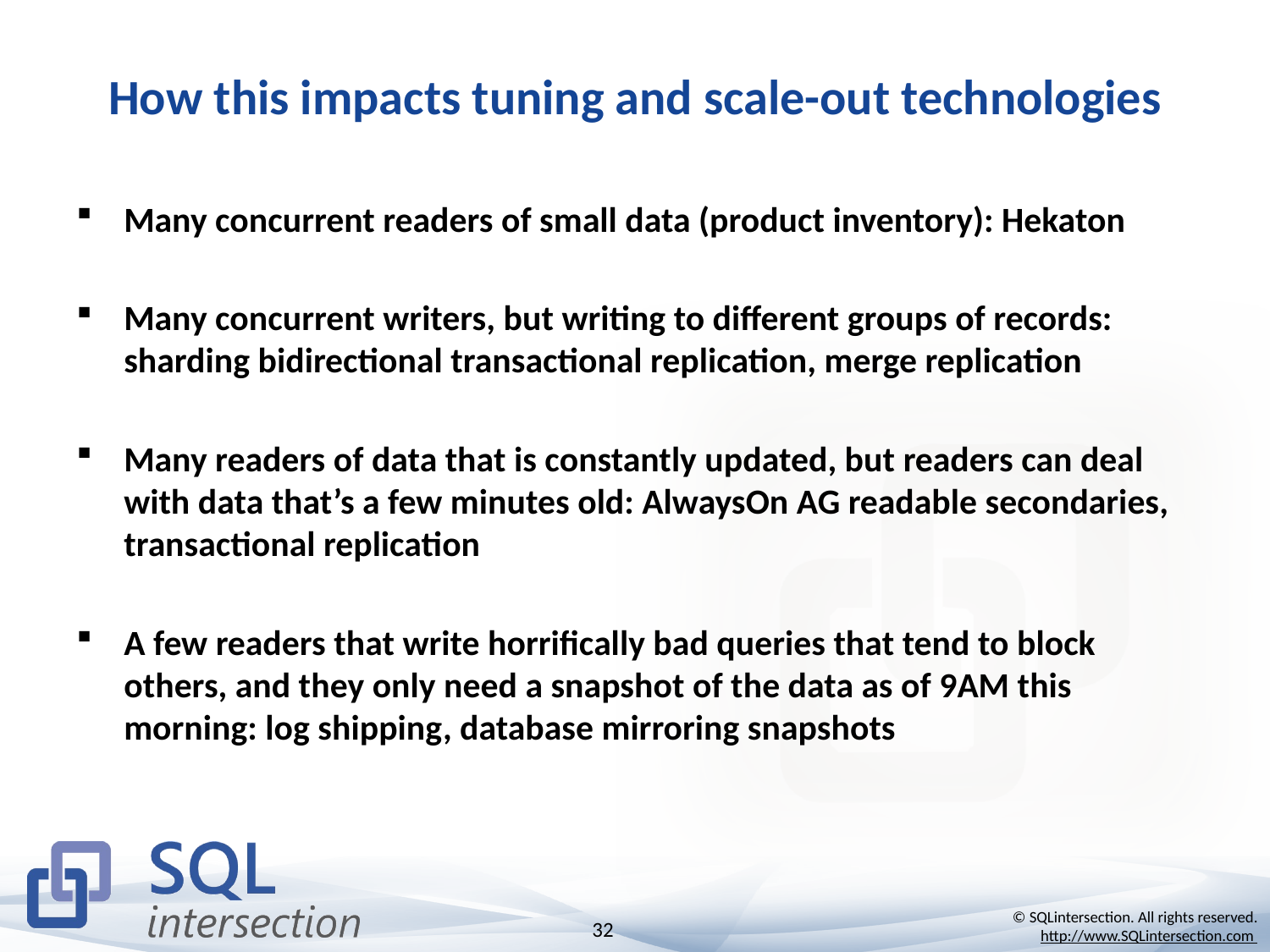

# How this impacts tuning and scale-out technologies
Many concurrent readers of small data (product inventory): Hekaton

Many concurrent writers, but writing to different groups of records: sharding bidirectional transactional replication, merge replication

Many readers of data that is constantly updated, but readers can deal with data that’s a few minutes old: AlwaysOn AG readable secondaries, transactional replication

A few readers that write horrifically bad queries that tend to block others, and they only need a snapshot of the data as of 9AM this morning: log shipping, database mirroring snapshots